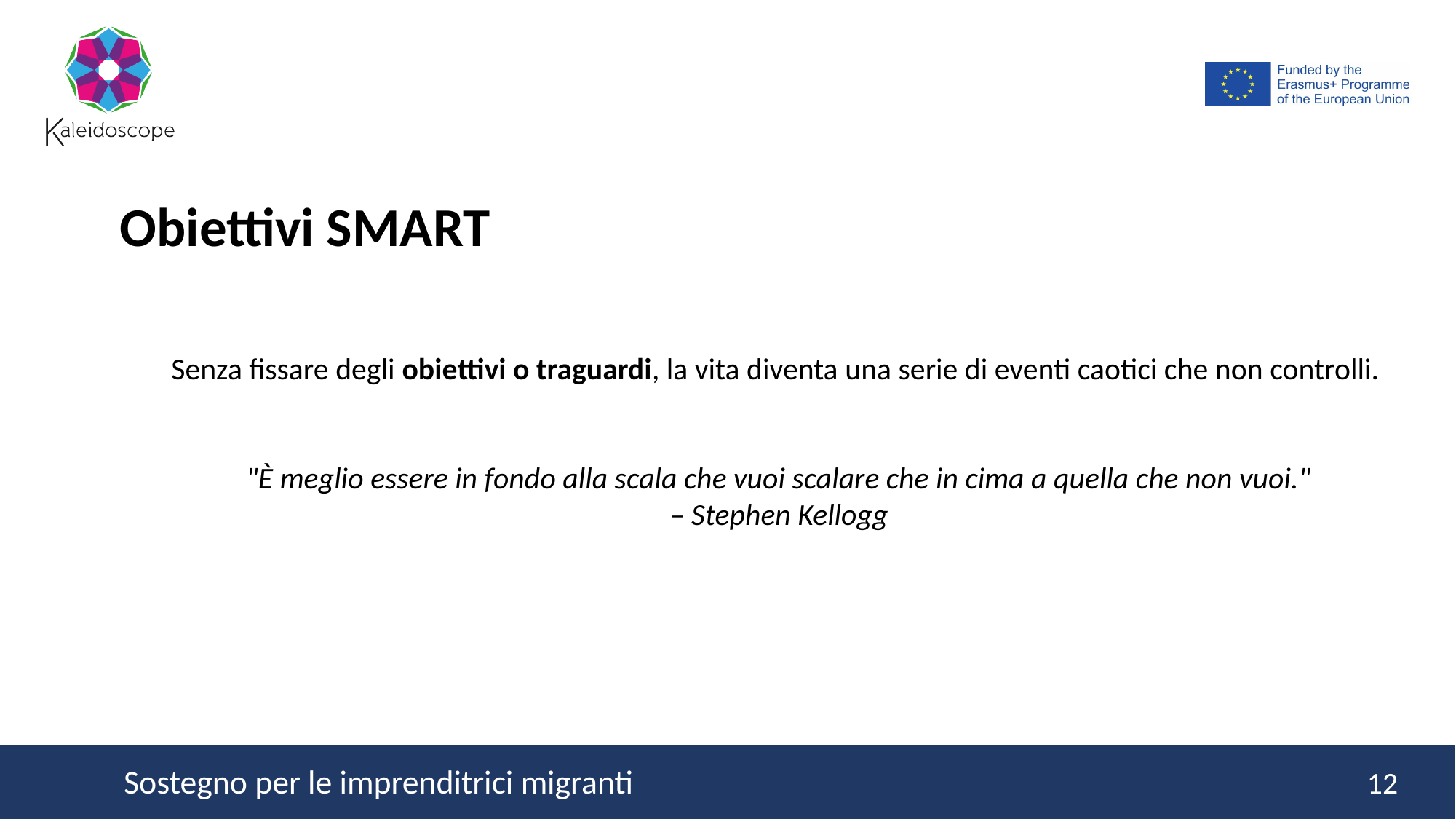

Obiettivi SMART
Senza fissare degli obiettivi o traguardi, la vita diventa una serie di eventi caotici che non controlli.

"È meglio essere in fondo alla scala che vuoi scalare che in cima a quella che non vuoi."
– Stephen Kellogg

12